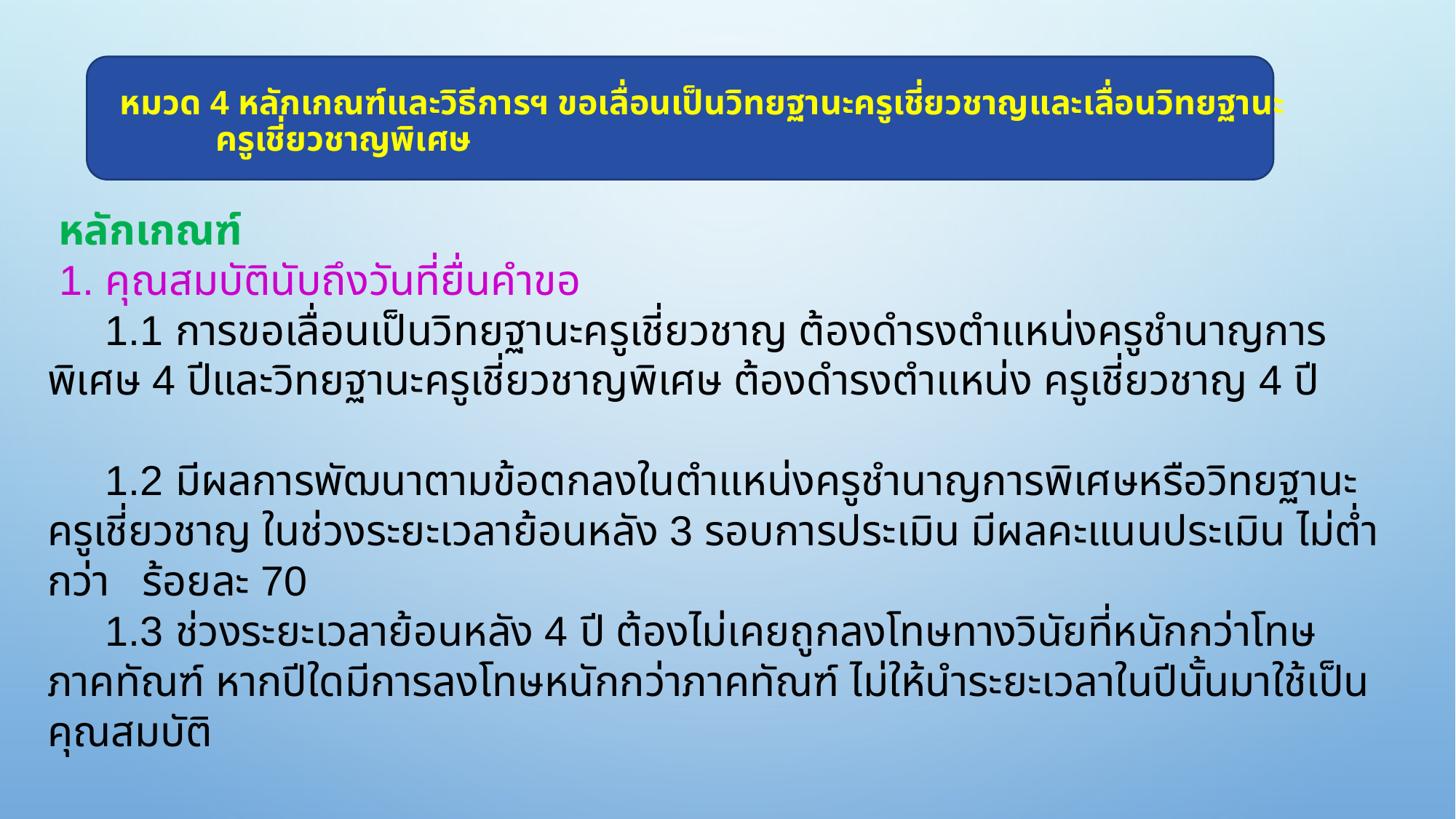

# หมวด 4 หลักเกณฑ์และวิธีการฯ ขอเลื่อนเป็นวิทยฐานะครูเชี่ยวชาญและเลื่อนวิทยฐานะ ครูเชี่ยวชาญพิเศษ
 หลักเกณฑ์
 1. คุณสมบัตินับถึงวันที่ยื่นคำขอ
     1.1 การขอเลื่อนเป็นวิทยฐานะครูเชี่ยวชาญ ต้องดำรงตำแหน่งครูชำนาญการพิเศษ 4 ปีและวิทยฐานะครูเชี่ยวชาญพิเศษ ต้องดำรงตำแหน่ง ครูเชี่ยวชาญ 4 ปี
     1.2 มีผลการพัฒนาตามข้อตกลงในตำแหน่งครูชำนาญการพิเศษหรือวิทยฐานะครูเชี่ยวชาญ ในช่วงระยะเวลาย้อนหลัง 3 รอบการประเมิน มีผลคะแนนประเมิน ไม่ต่ำกว่า   ร้อยละ 70
     1.3 ช่วงระยะเวลาย้อนหลัง 4 ปี ต้องไม่เคยถูกลงโทษทางวินัยที่หนักกว่าโทษภาคทัณฑ์ หากปีใดมีการลงโทษหนักกว่าภาคทัณฑ์ ไม่ให้นำระยะเวลาในปีนั้นมาใช้เป็นคุณสมบัติ